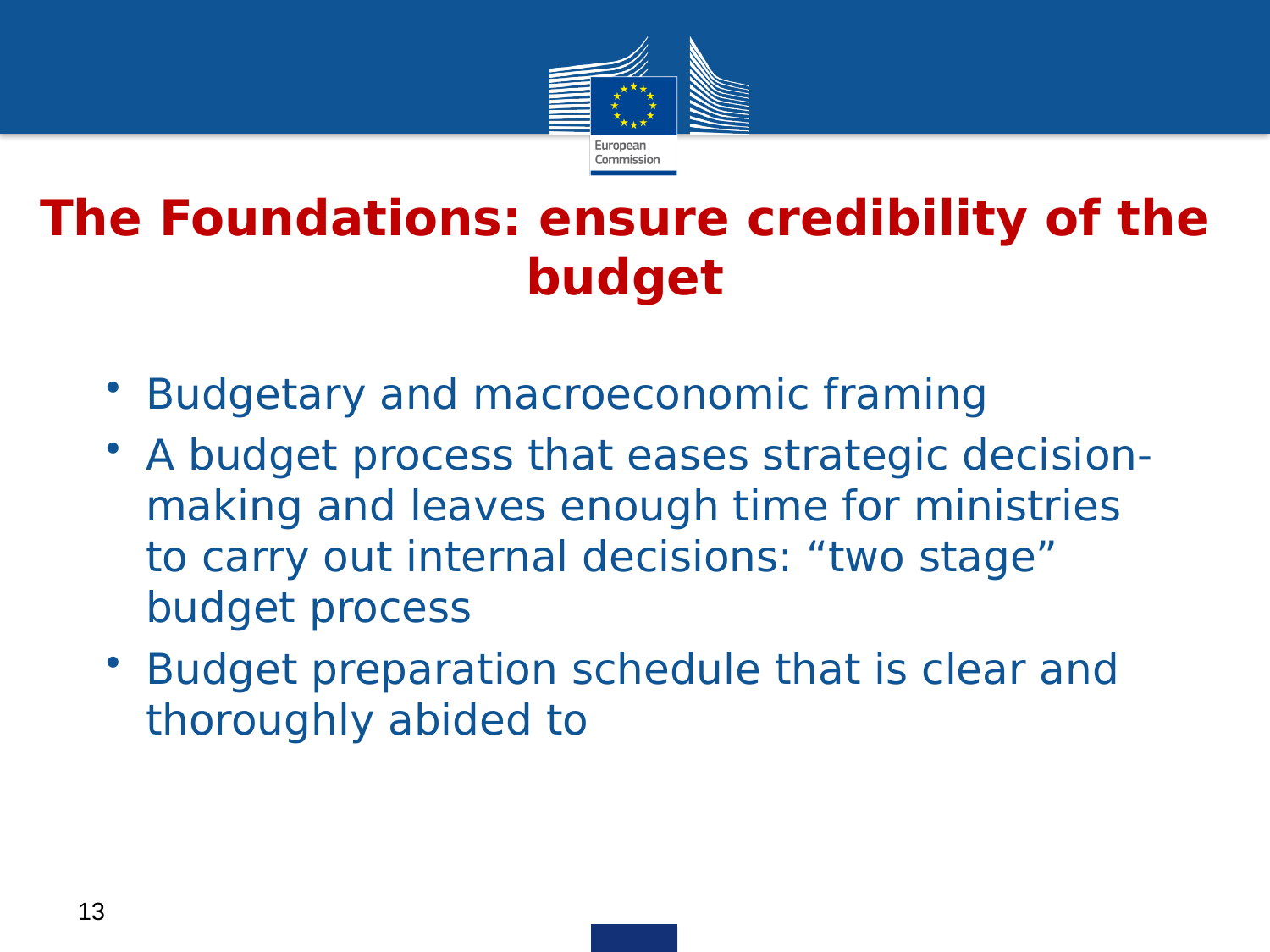

# The Foundations: ensure credibility of the budget

Budgetary and macroeconomic framing
A budget process that eases strategic decision-making and leaves enough time for ministries to carry out internal decisions: “two stage” budget process
Budget preparation schedule that is clear and thoroughly abided to
13